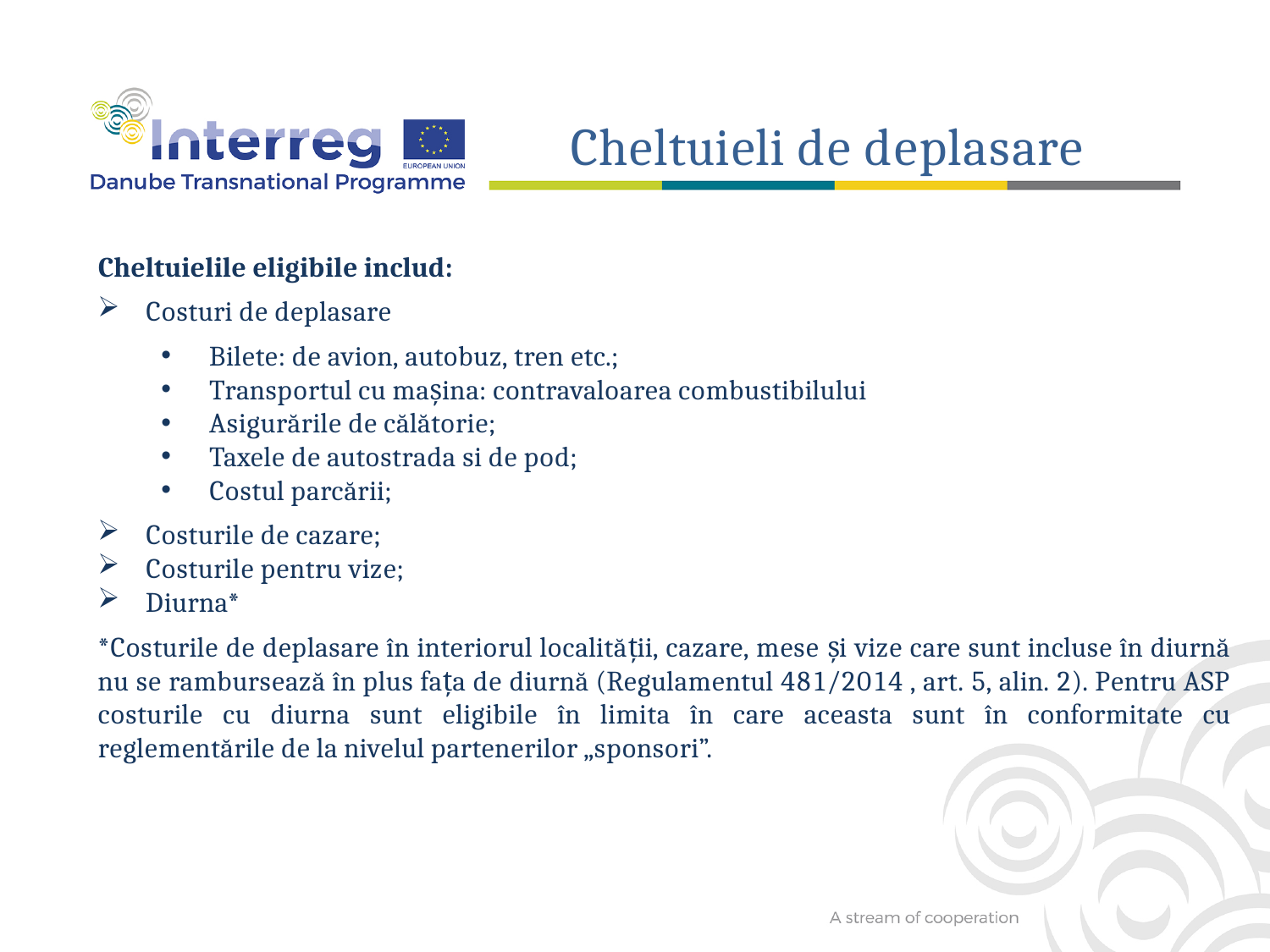

Cheltuieli de deplasare

Cheltuielile eligibile includ:
Costuri de deplasare
Bilete: de avion, autobuz, tren etc.;
Transportul cu mașina: contravaloarea combustibilului
Asigurările de călătorie;
Taxele de autostrada si de pod;
Costul parcării;
Costurile de cazare;
Costurile pentru vize;
Diurna*
*Costurile de deplasare în interiorul localității, cazare, mese și vize care sunt incluse în diurnă nu se rambursează în plus fața de diurnă (Regulamentul 481/2014 , art. 5, alin. 2). Pentru ASP costurile cu diurna sunt eligibile în limita în care aceasta sunt în conformitate cu reglementările de la nivelul partenerilor „sponsori”.